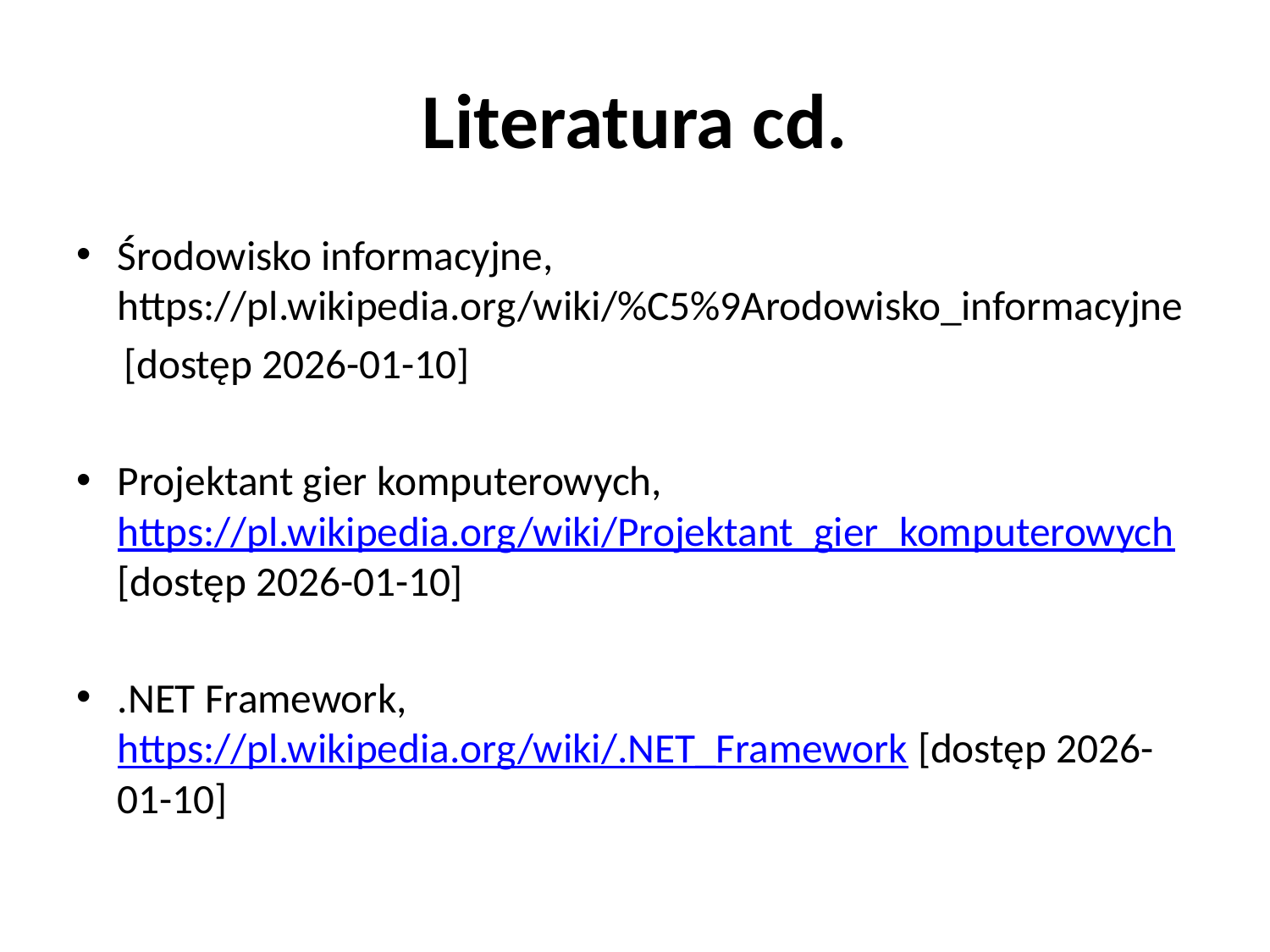

# Literatura cd.
Środowisko informacyjne, https://pl.wikipedia.org/wiki/%C5%9Arodowisko_informacyjne
     [dostęp 2026-01-10]

Projektant gier komputerowych, https://pl.wikipedia.org/wiki/Projektant_gier_komputerowych [dostęp 2026-01-10]

.NET Framework, https://pl.wikipedia.org/wiki/.NET_Framework [dostęp 2026-01-10]